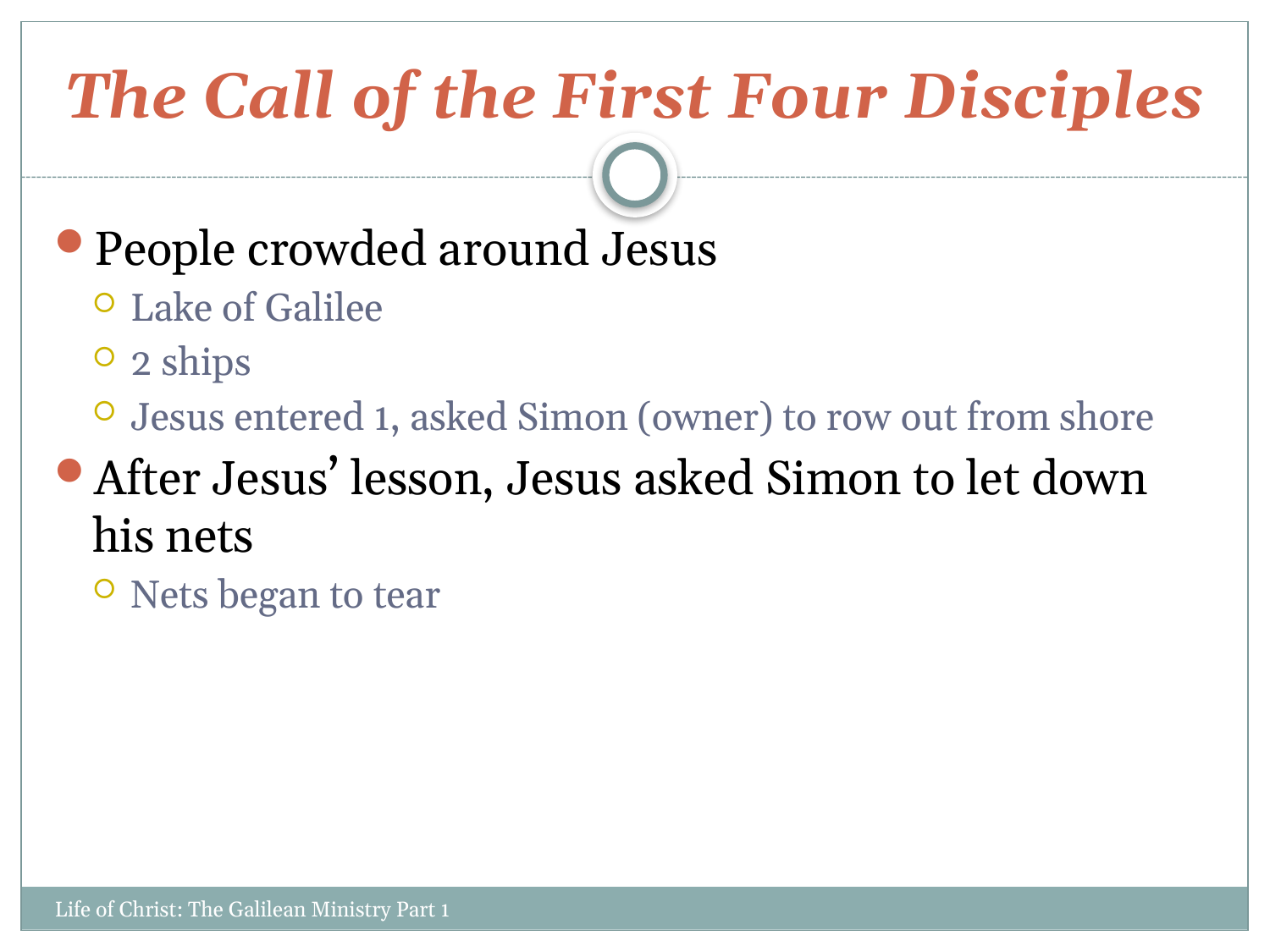

# The Call of the First Four Disciples
People crowded around Jesus
Lake of Galilee
2 ships
Jesus entered 1, asked Simon (owner) to row out from shore
After Jesus’ lesson, Jesus asked Simon to let down his nets
Nets began to tear

Life of Christ: The Galilean Ministry Part 1